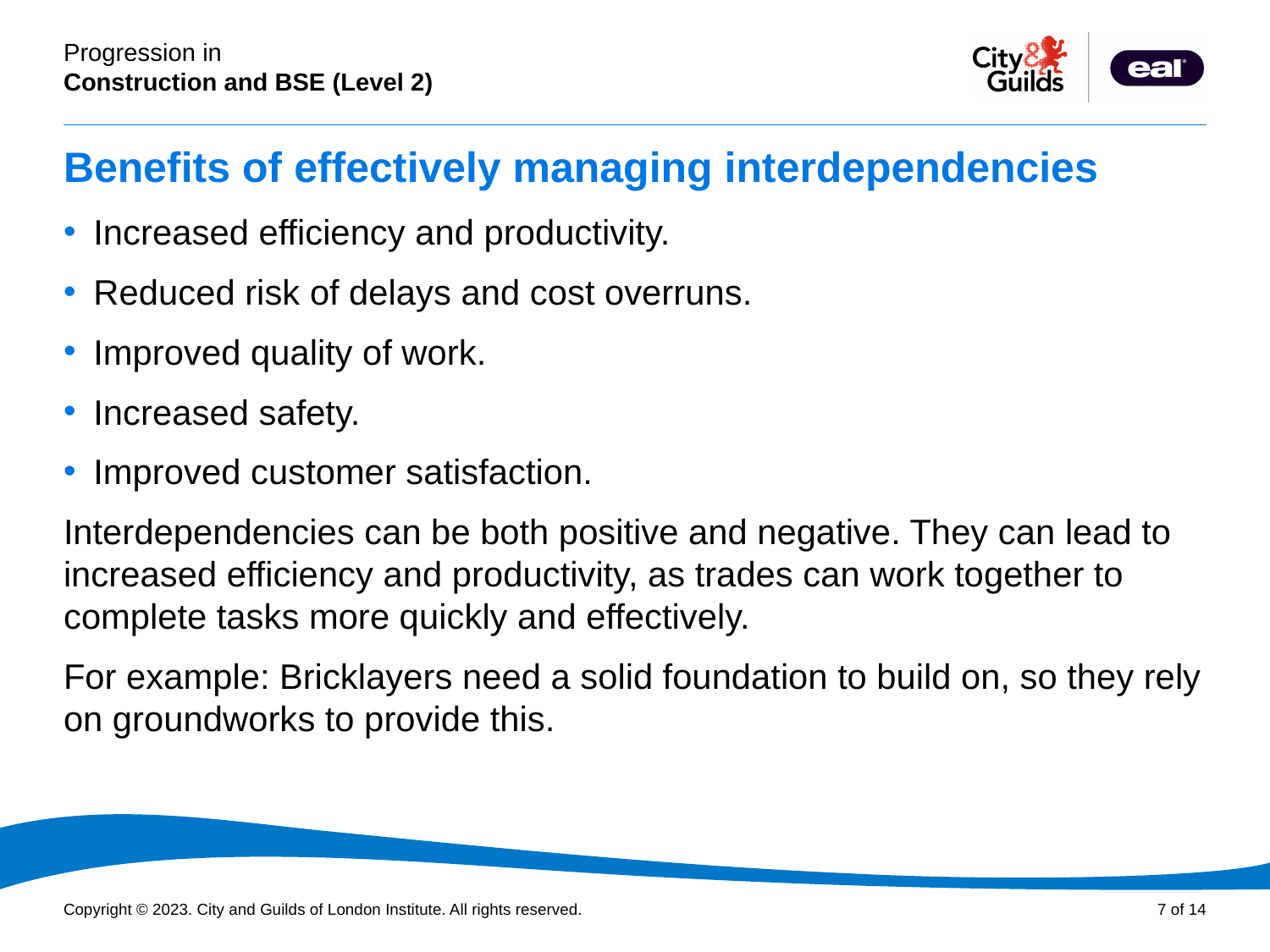

# Benefits of effectively managing interdependencies
Increased efficiency and productivity.
Reduced risk of delays and cost overruns.
Improved quality of work.
Increased safety.
Improved customer satisfaction.
Interdependencies can be both positive and negative. They can lead to increased efficiency and productivity, as trades can work together to complete tasks more quickly and effectively.
For example: Bricklayers need a solid foundation to build on, so they rely on groundworks to provide this.